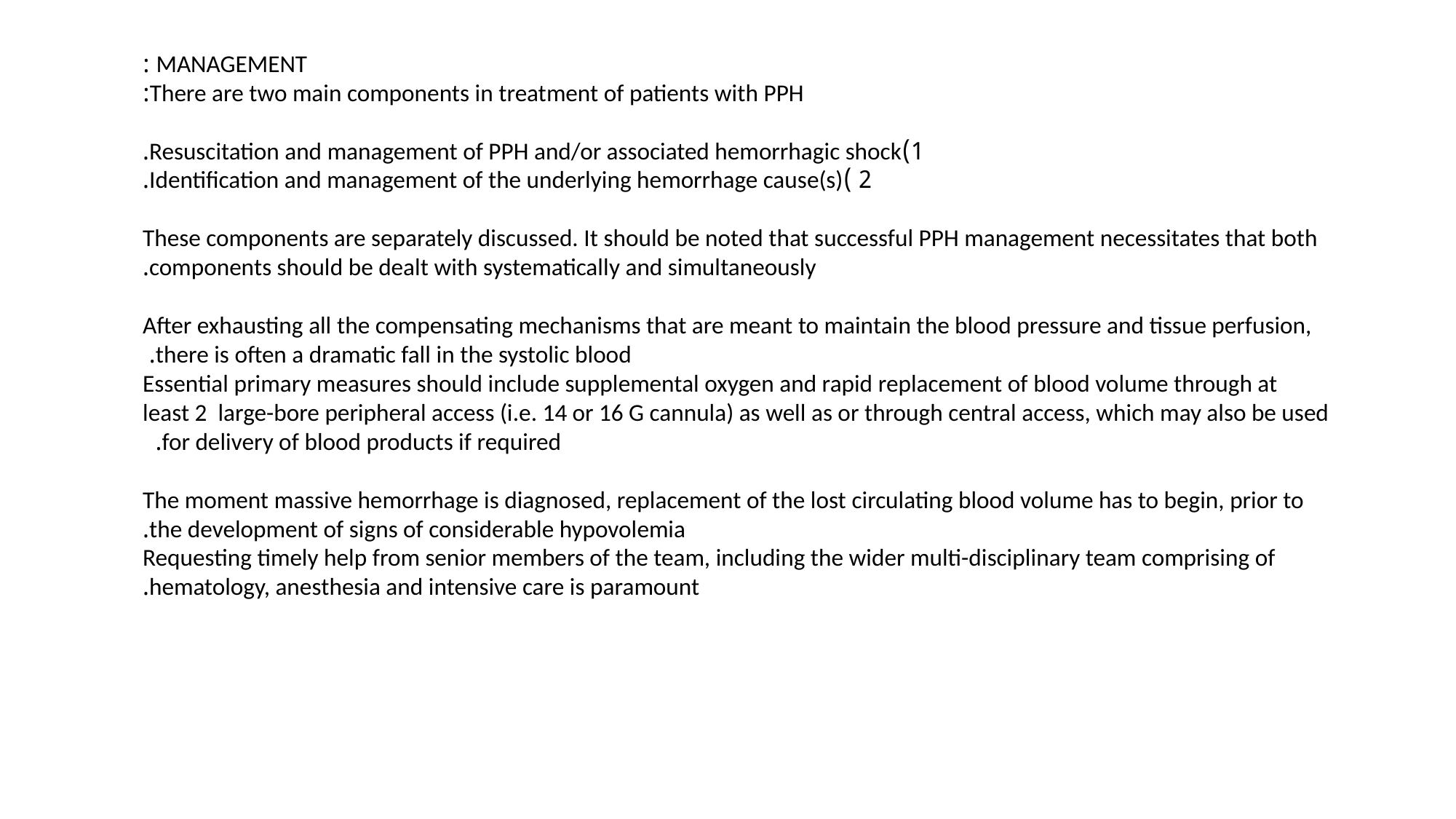

MANAGEMENT :
There are two main components in treatment of patients with PPH:

1)Resuscitation and management of PPH and/or associated hemorrhagic shock.
2 )Identification and management of the underlying hemorrhage cause(s).

These components are separately discussed. It should be noted that successful PPH management necessitates that both components should be dealt with systematically and simultaneously.

After exhausting all the compensating mechanisms that are meant to maintain the blood pressure and tissue perfusion, there is often a dramatic fall in the systolic blood.
Essential primary measures should include supplemental oxygen and rapid replacement of blood volume through at least 2  large-bore peripheral access (i.e. 14 or 16 G cannula) as well as or through central access, which may also be used for delivery of blood products if required.

The moment massive hemorrhage is diagnosed, replacement of the lost circulating blood volume has to begin, prior to the development of signs of considerable hypovolemia.
Requesting timely help from senior members of the team, including the wider multi-disciplinary team comprising of hematology, anesthesia and intensive care is paramount.